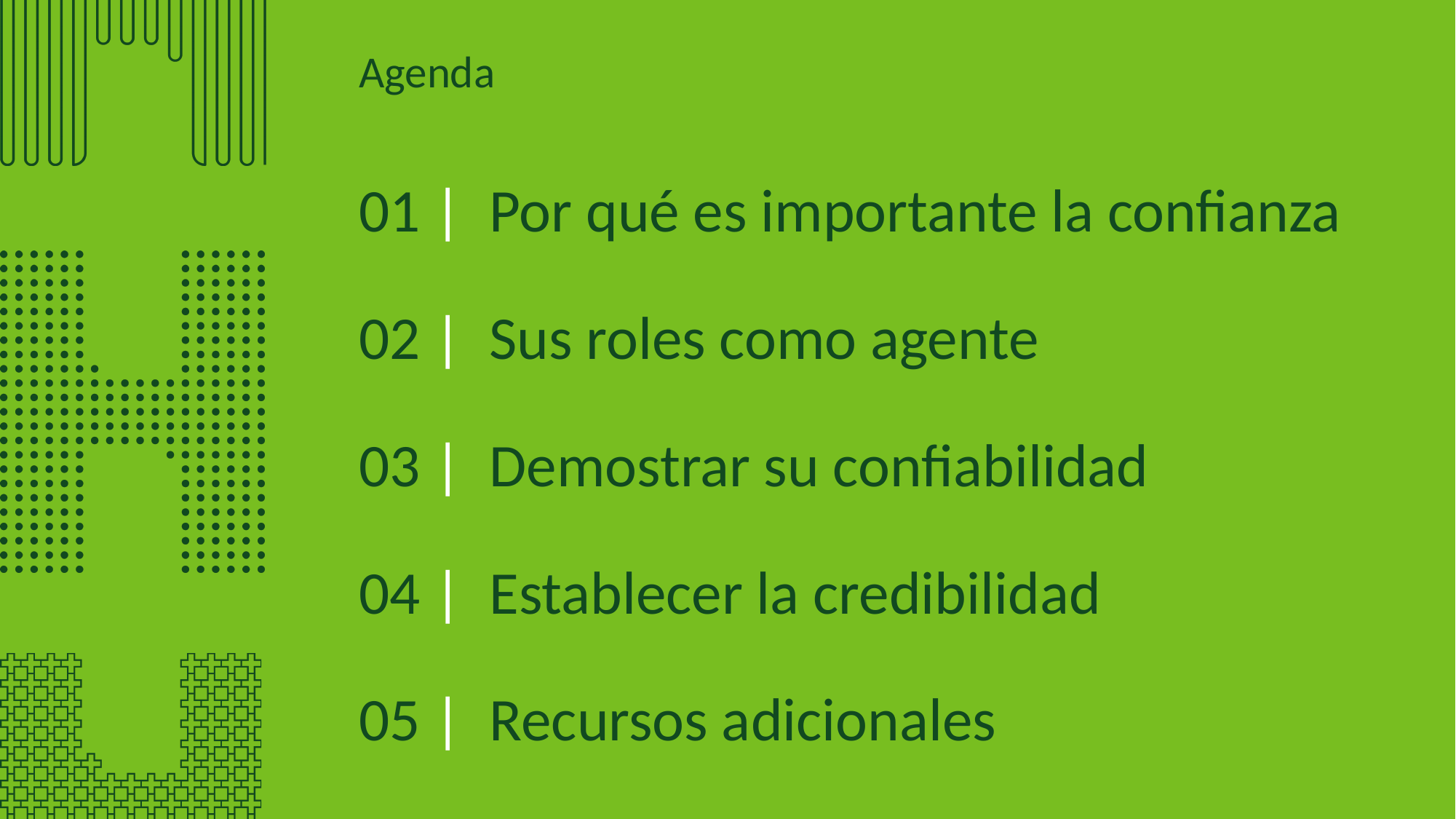

# Agenda
01 |  Por qué es importante la confianza
02 |  Sus roles como agente
03 |  Demostrar su confiabilidad
04 |  Establecer la credibilidad
05 |  Recursos adicionales